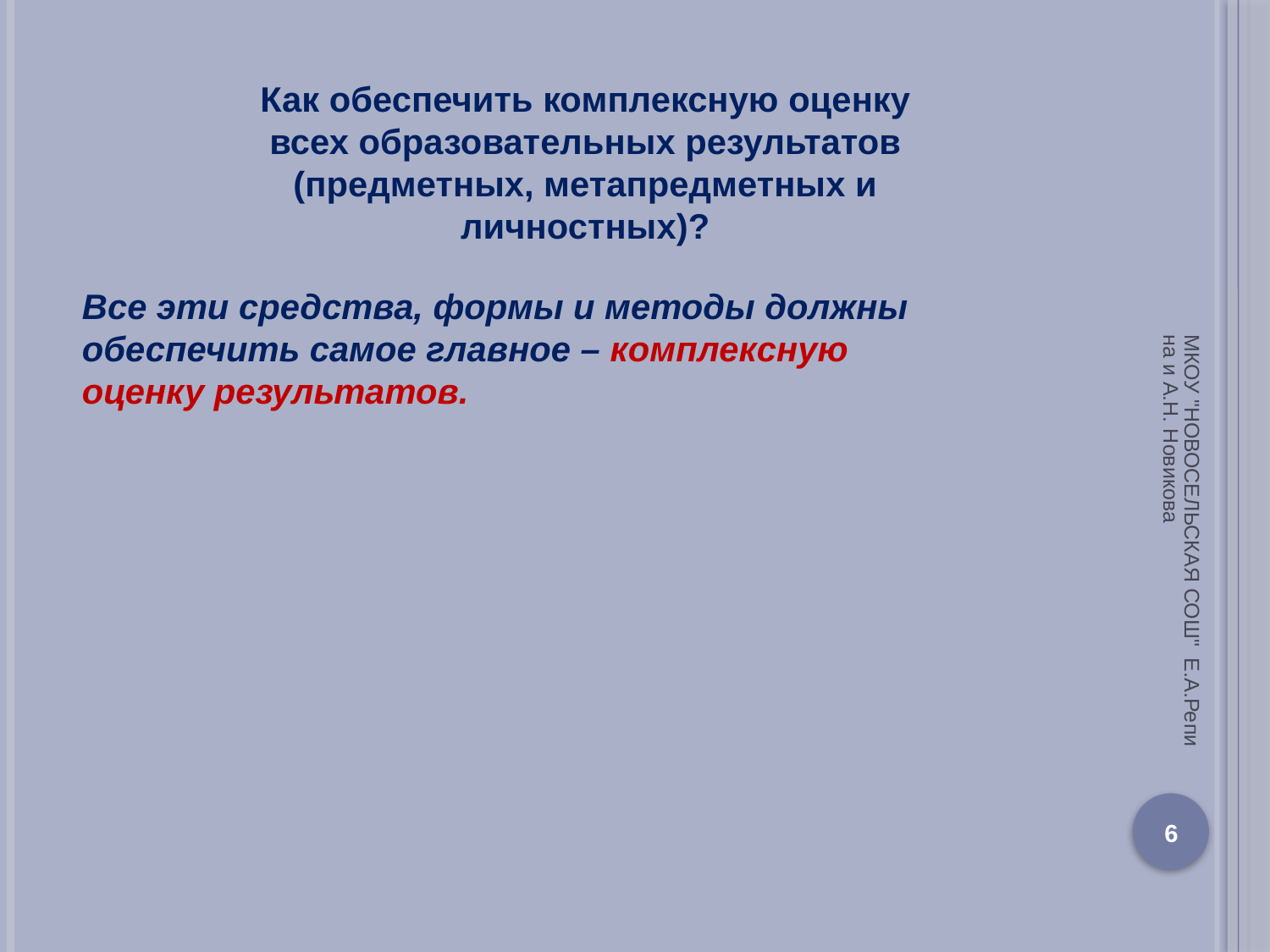

Как обеспечить комплексную оценку всех образовательных результатов (предметных, метапредметных и личностных)?
Все эти средства, формы и методы должны обеспечить самое главное – комплексную оценку результатов.
МКОУ "НОВОСЕЛЬСКАЯ СОШ"  Е.А.Репина и А.Н. Новикова
6